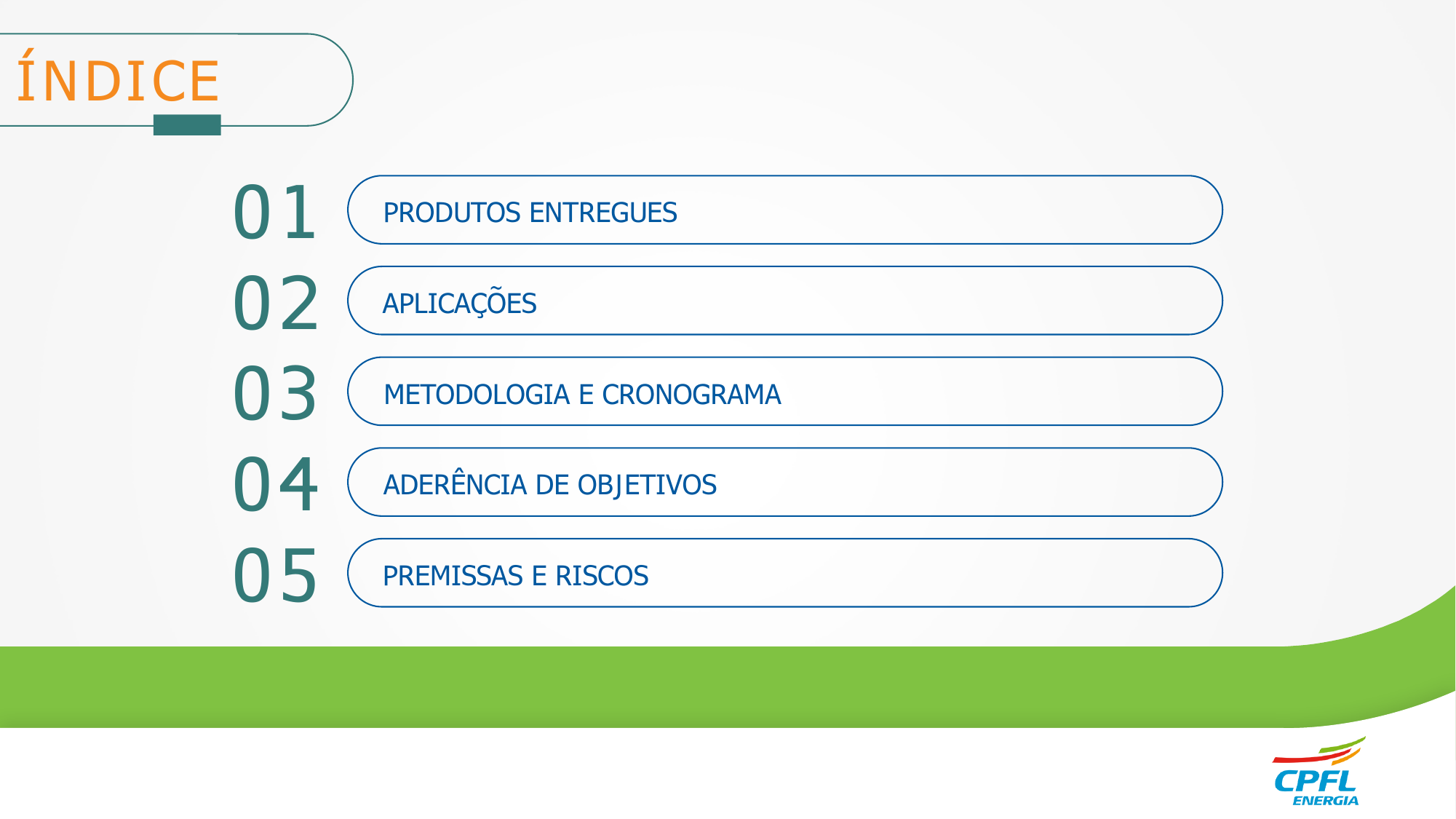

ÍNDICE

01
PRODUTOS ENTREGUES

02
APLICAÇÕES

03
METODOLOGIA E CRONOGRAMA

04
ADERÊNCIA DE OBJETIVOS

05
PREMISSAS E RISCOS